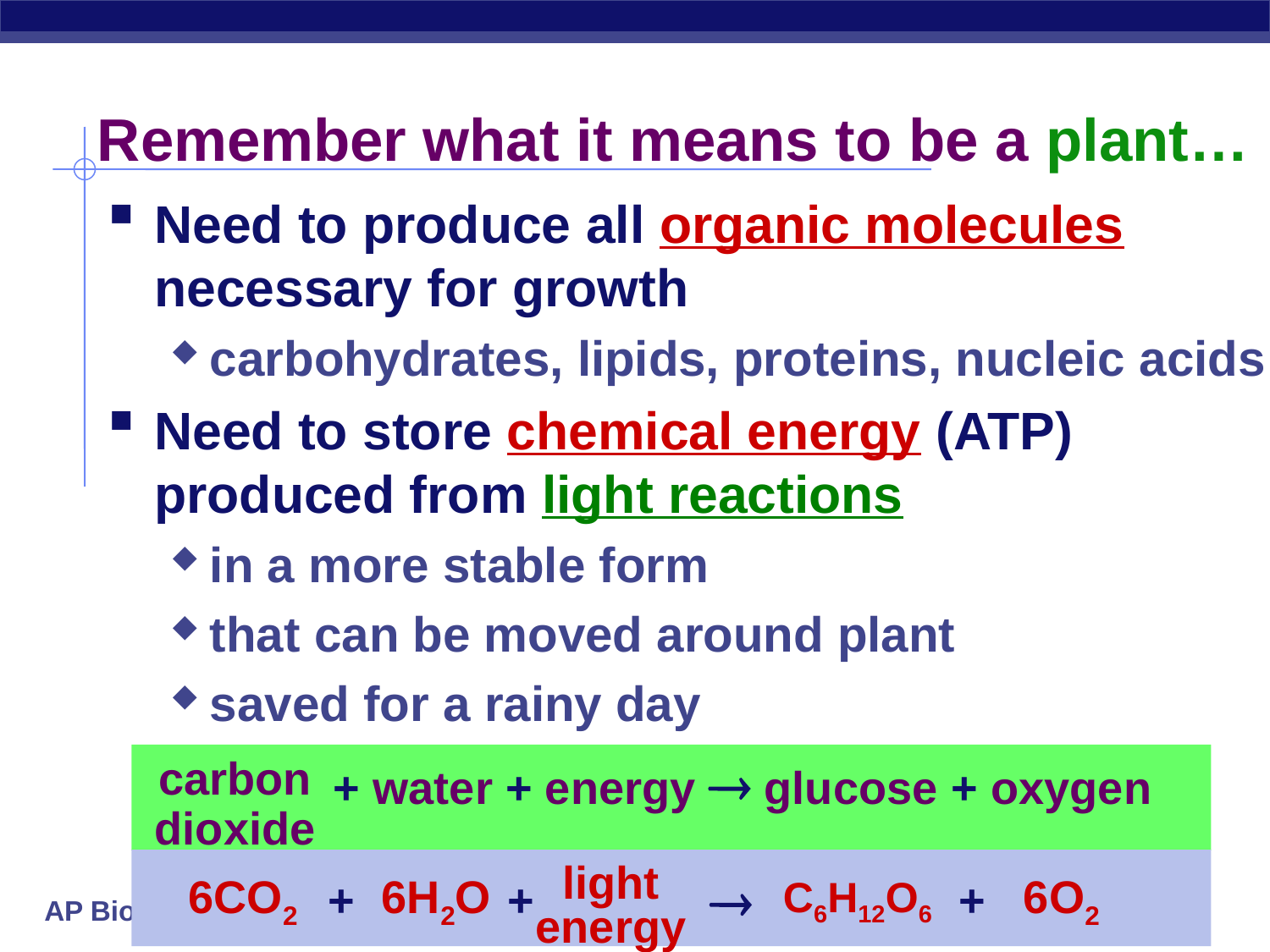

# Remember what it means to be a plant…
Need to produce all organic molecules necessary for growth
carbohydrates, lipids, proteins, nucleic acids
Need to store chemical energy (ATP) produced from light reactions
in a more stable form
that can be moved around plant
saved for a rainy day

+ water + energy → glucose + oxygen
carbon
dioxide

light
energy
→
6CO2
+
6H2O
+
+
6O2
C6H12O6